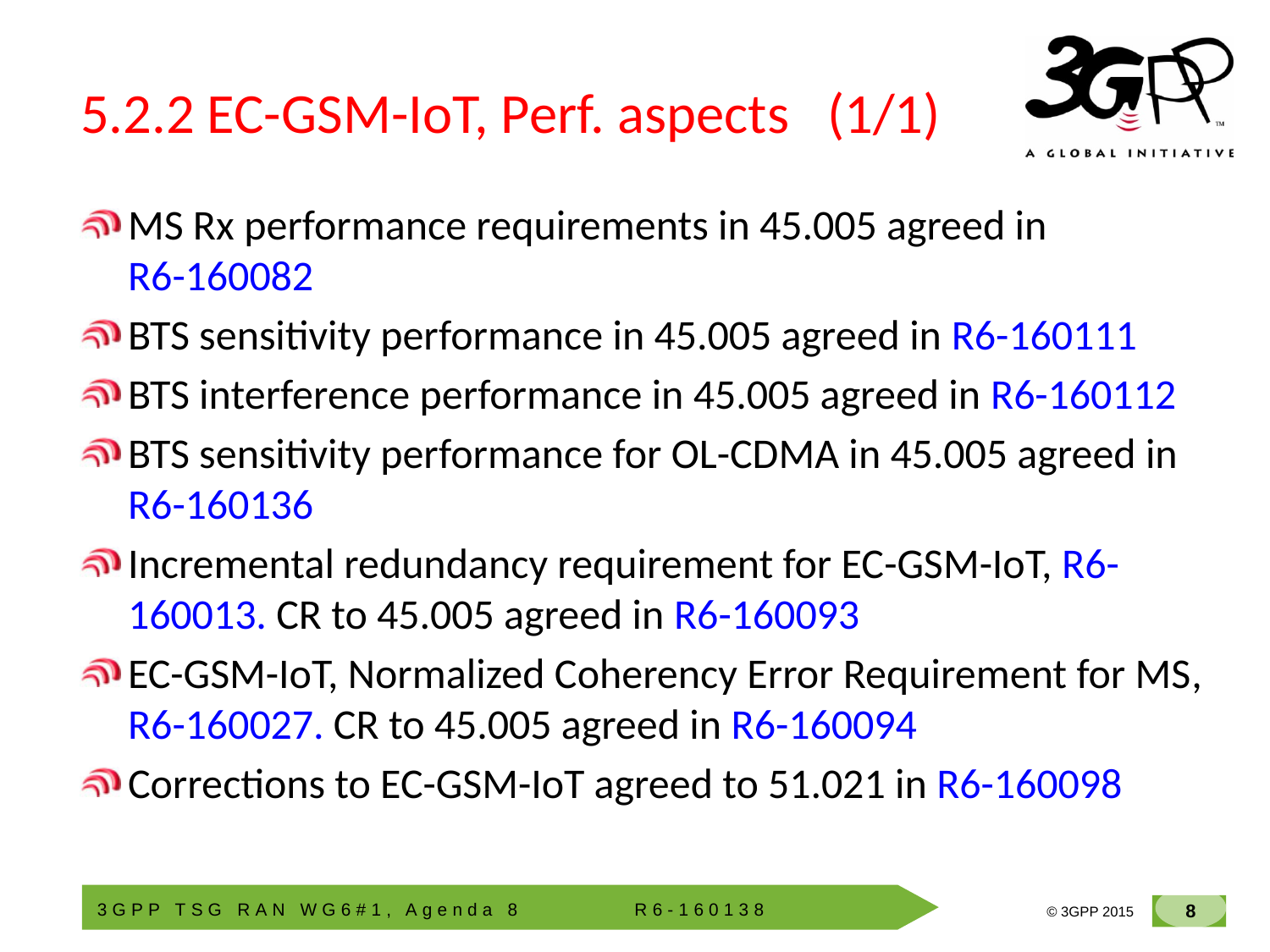

# 5.2.2 EC-GSM-IoT, Perf. aspects   (1/1)
MS Rx performance requirements in 45.005 agreed in             R6-160082
BTS sensitivity performance in 45.005 agreed in R6-160111
BTS interference performance in 45.005 agreed in R6-160112
BTS sensitivity performance for OL-CDMA in 45.005 agreed in R6-160136
Incremental redundancy requirement for EC-GSM-IoT, R6-160013. CR to 45.005 agreed in R6-160093
EC-GSM-IoT, Normalized Coherency Error Requirement for MS, R6-160027. CR to 45.005 agreed in R6-160094
Corrections to EC-GSM-IoT agreed to 51.021 in R6-160098